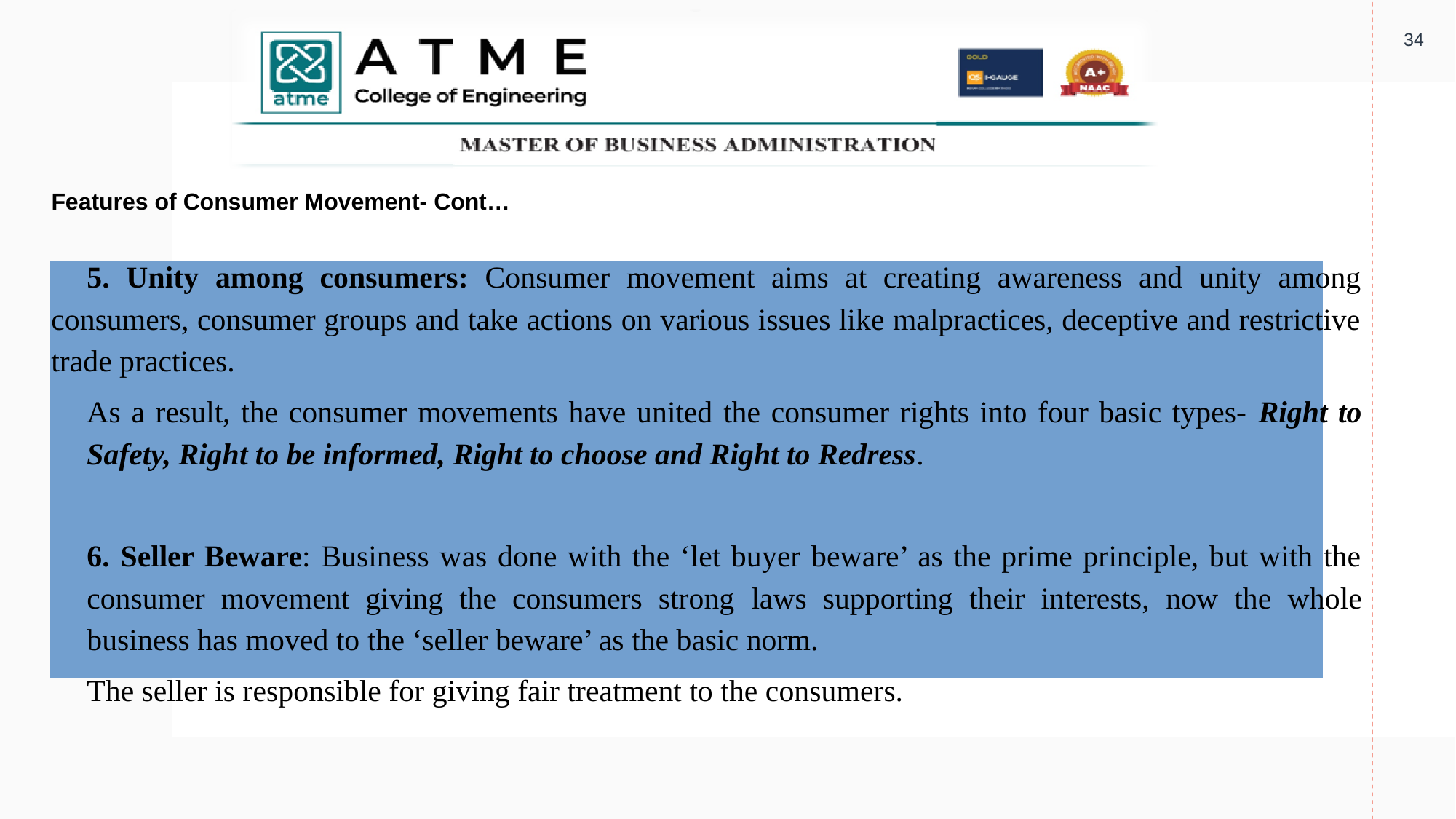

34
# Features of Consumer Movement- Cont…
	5. Unity among consumers: Consumer movement aims at creating awareness and unity among consumers, consumer groups and take actions on various issues like malpractices, deceptive and restrictive trade practices.
As a result, the consumer movements have united the consumer rights into four basic types- Right to Safety, Right to be informed, Right to choose and Right to Redress.

6. Seller Beware: Business was done with the ‘let buyer beware’ as the prime principle, but with the consumer movement giving the consumers strong laws supporting their interests, now the whole business has moved to the ‘seller beware’ as the basic norm.
The seller is responsible for giving fair treatment to the consumers.